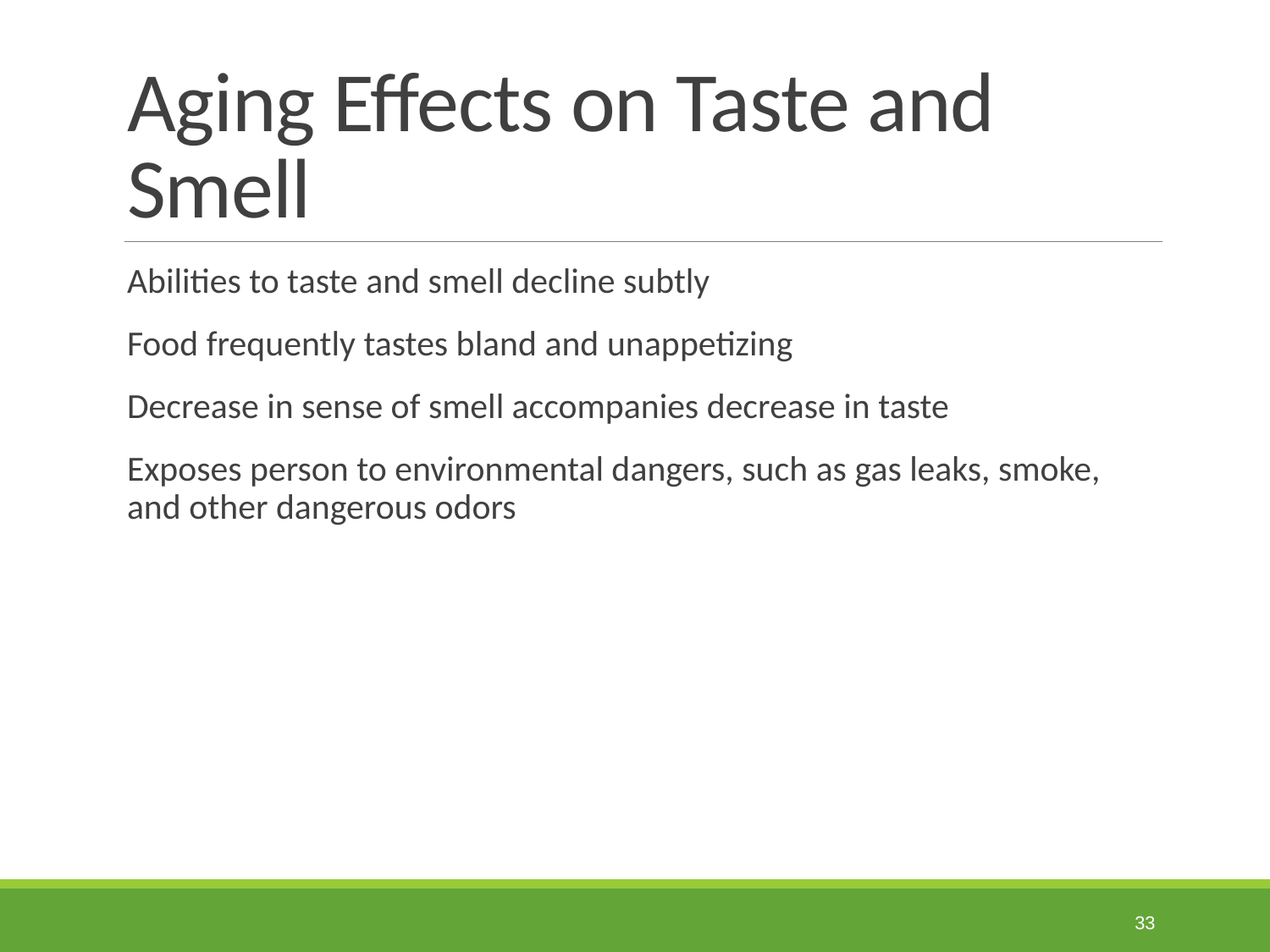

# Aging Effects on Taste and Smell
Abilities to taste and smell decline subtly
Food frequently tastes bland and unappetizing
Decrease in sense of smell accompanies decrease in taste
Exposes person to environmental dangers, such as gas leaks, smoke, and other dangerous odors
 33